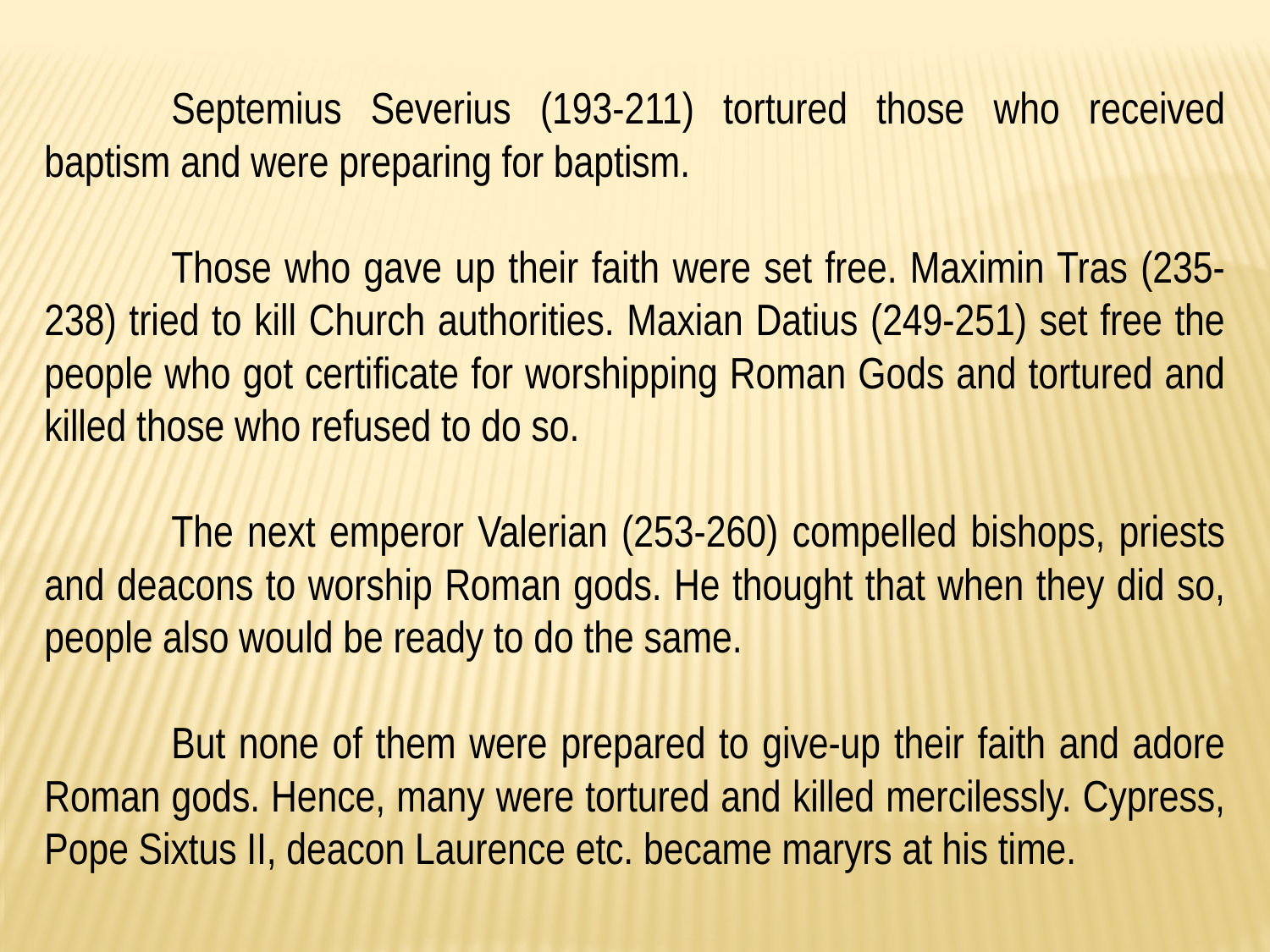

Septemius Severius (193-211) tortured those who received baptism and were preparing for baptism.

	Those who gave up their faith were set free. Maximin Tras (235-238) tried to kill Church authorities. Maxian Datius (249-251) set free the people who got certificate for worshipping Roman Gods and tortured and killed those who refused to do so.

	The next emperor Valerian (253-260) compelled bishops, priests and deacons to worship Roman gods. He thought that when they did so, people also would be ready to do the same.

	But none of them were prepared to give-up their faith and adore Roman gods. Hence, many were tortured and killed mercilessly. Cypress, Pope Sixtus II, deacon Laurence etc. became maryrs at his time.